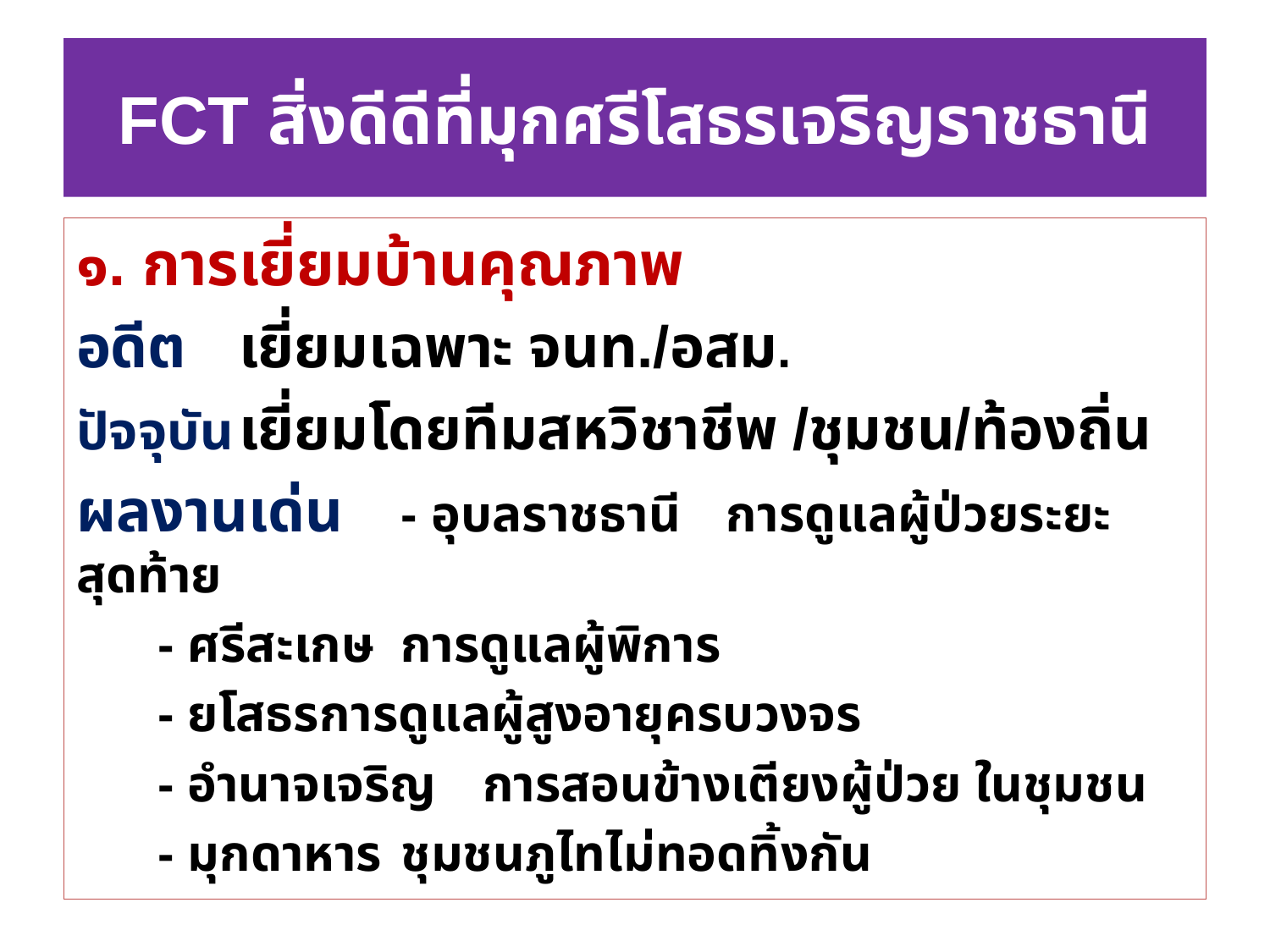

# FCT สิ่งดีดีที่มุกศรีโสธรเจริญราชธานี
๑. การเยี่ยมบ้านคุณภาพ
อดีต		เยี่ยมเฉพาะ จนท./อสม.
ปัจจุบัน	เยี่ยมโดยทีมสหวิชาชีพ /ชุมชน/ท้องถิ่น
ผลงานเด่น 	- อุบลราชธานี	การดูแลผู้ป่วยระยะสุดท้าย
		- ศรีสะเกษ	การดูแลผู้พิการ
		- ยโสธร	การดูแลผู้สูงอายุครบวงจร
		- อำนาจเจริญ	การสอนข้างเตียงผู้ป่วย ในชุมชน
		- มุกดาหาร	ชุมชนภูไทไม่ทอดทิ้งกัน